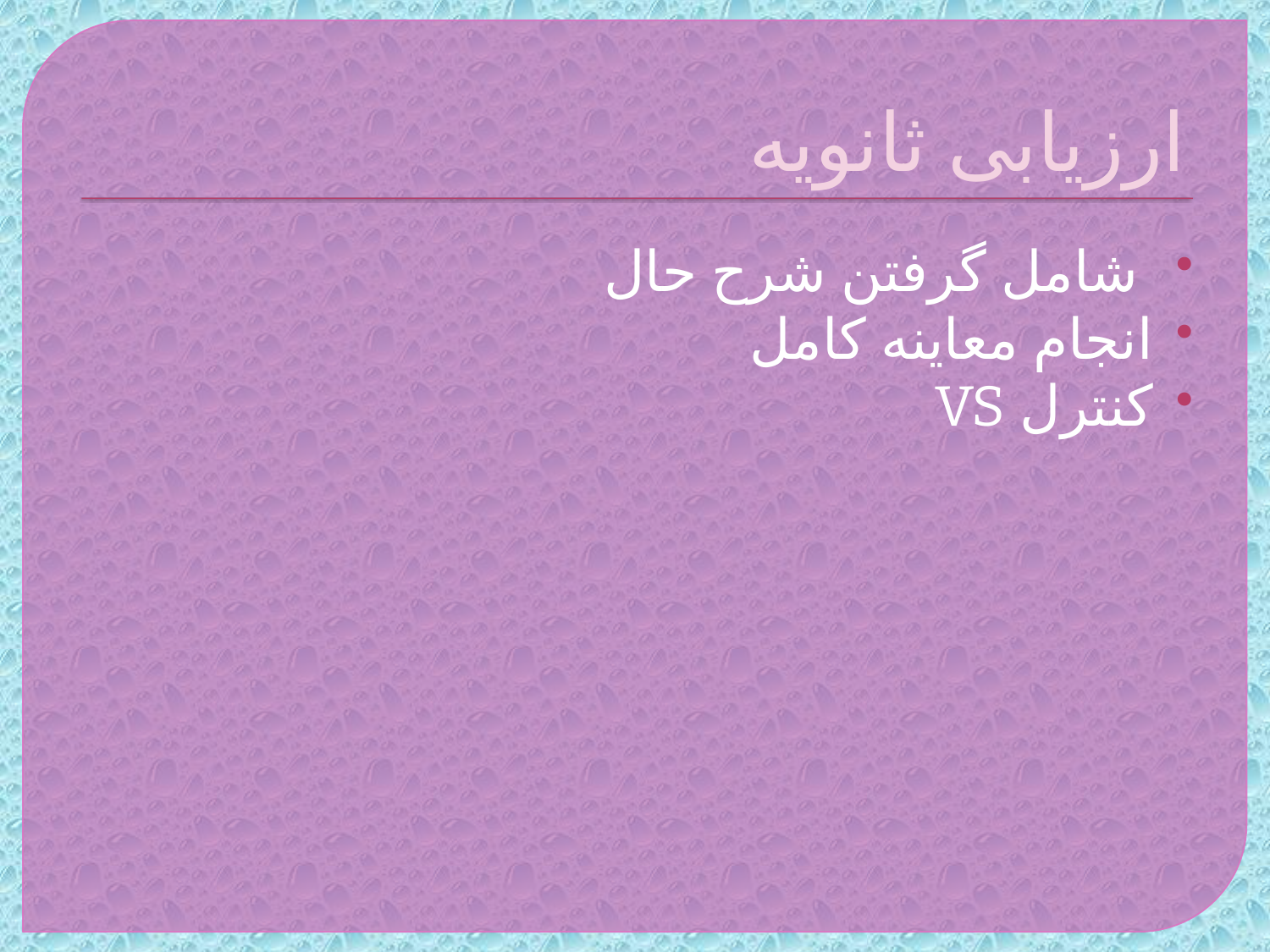

# ارزیابی ثانویه
 شامل گرفتن شرح حال
انجام معاینه کامل
کنترل VS